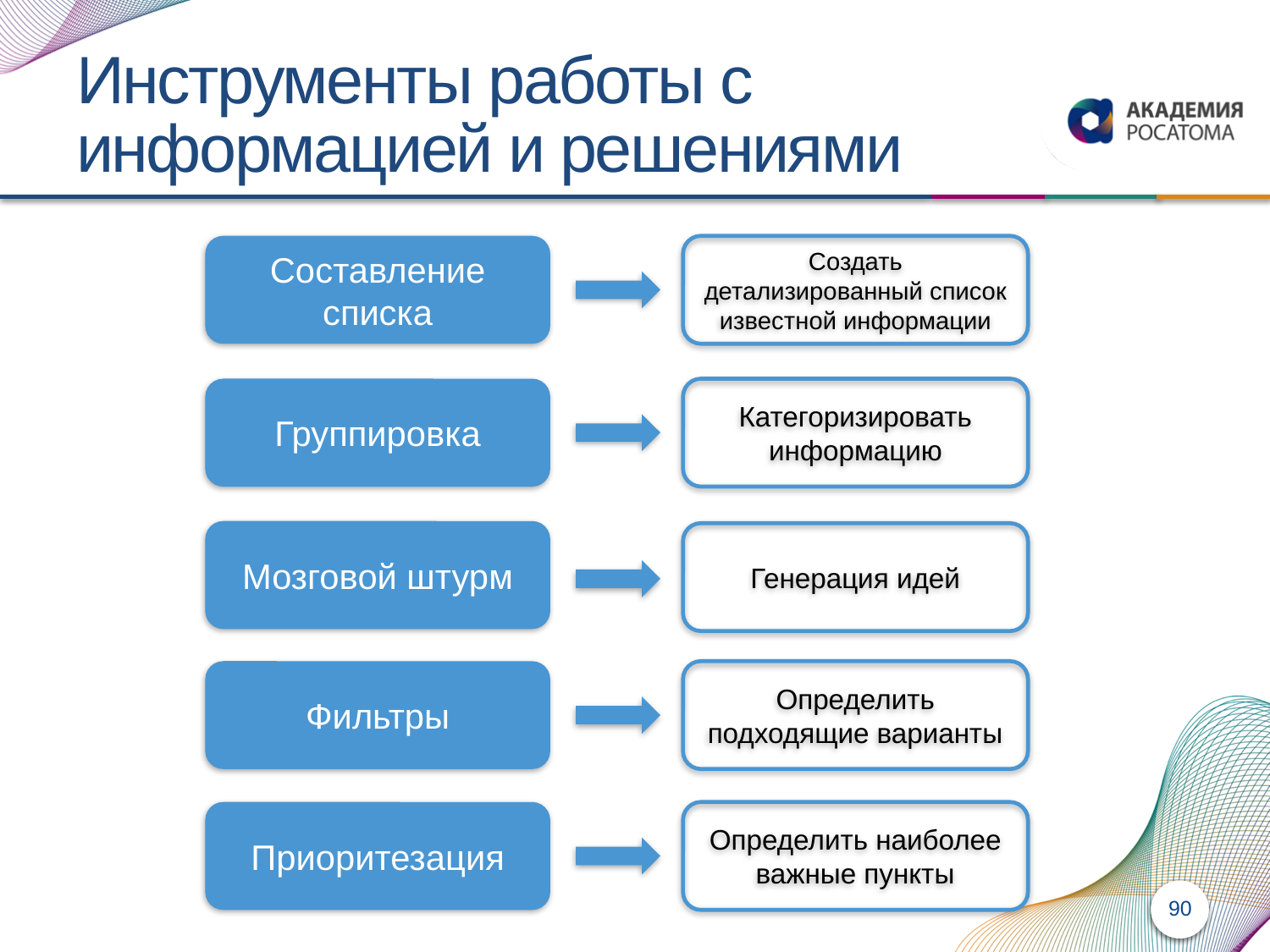

# Инструменты работы с информацией и решениями
Составление списка
Создать детализированный список известной информации

Группировка
Категоризировать информацию

Мозговой штурм
Генерация идей

Фильтры
Определить подходящие варианты

Приоритезация
Определить наиболее важные пункты

90